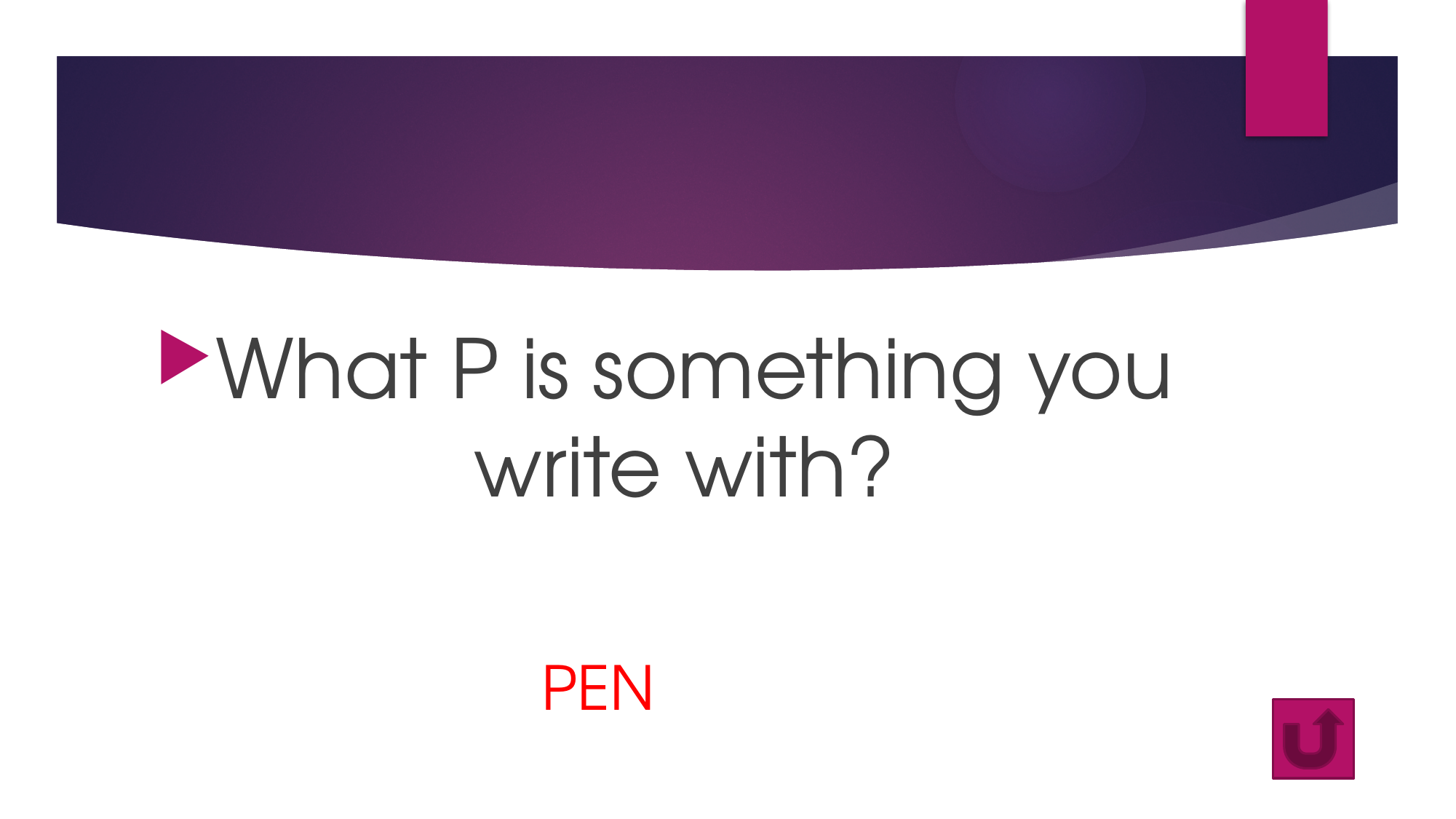

#
What P is something you write with?
PEN